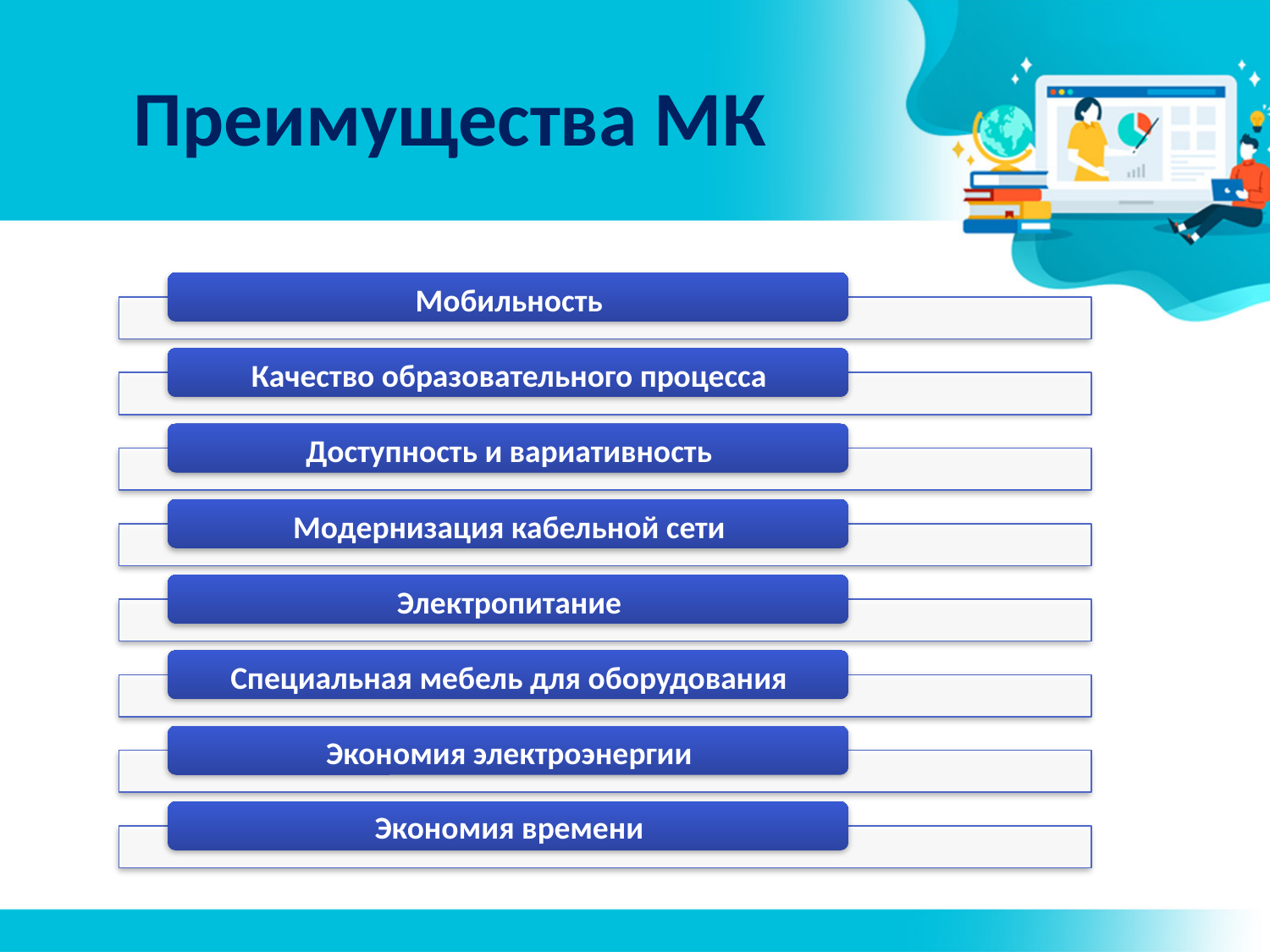

# Преимущества МК

Мобильность

Качество образовательного процесса

Доступность и вариативность

Модернизация кабельной сети

Электропитание

Специальная мебель для оборудования

Экономия электроэнергии

Экономия времени